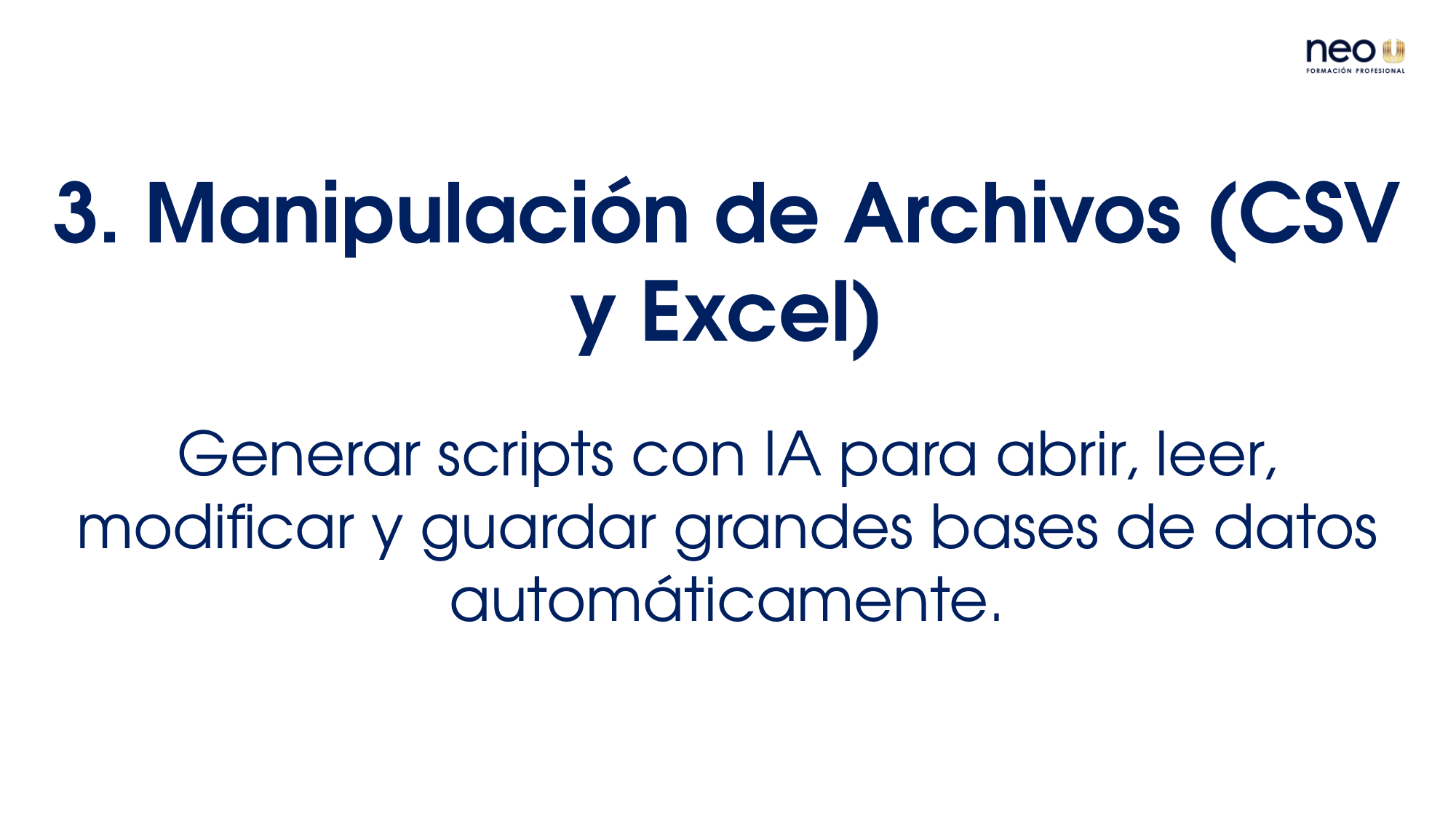

3. Manipulación de Archivos (CSV y Excel)
Generar scripts con IA para abrir, leer, modificar y guardar grandes bases de datos automáticamente.